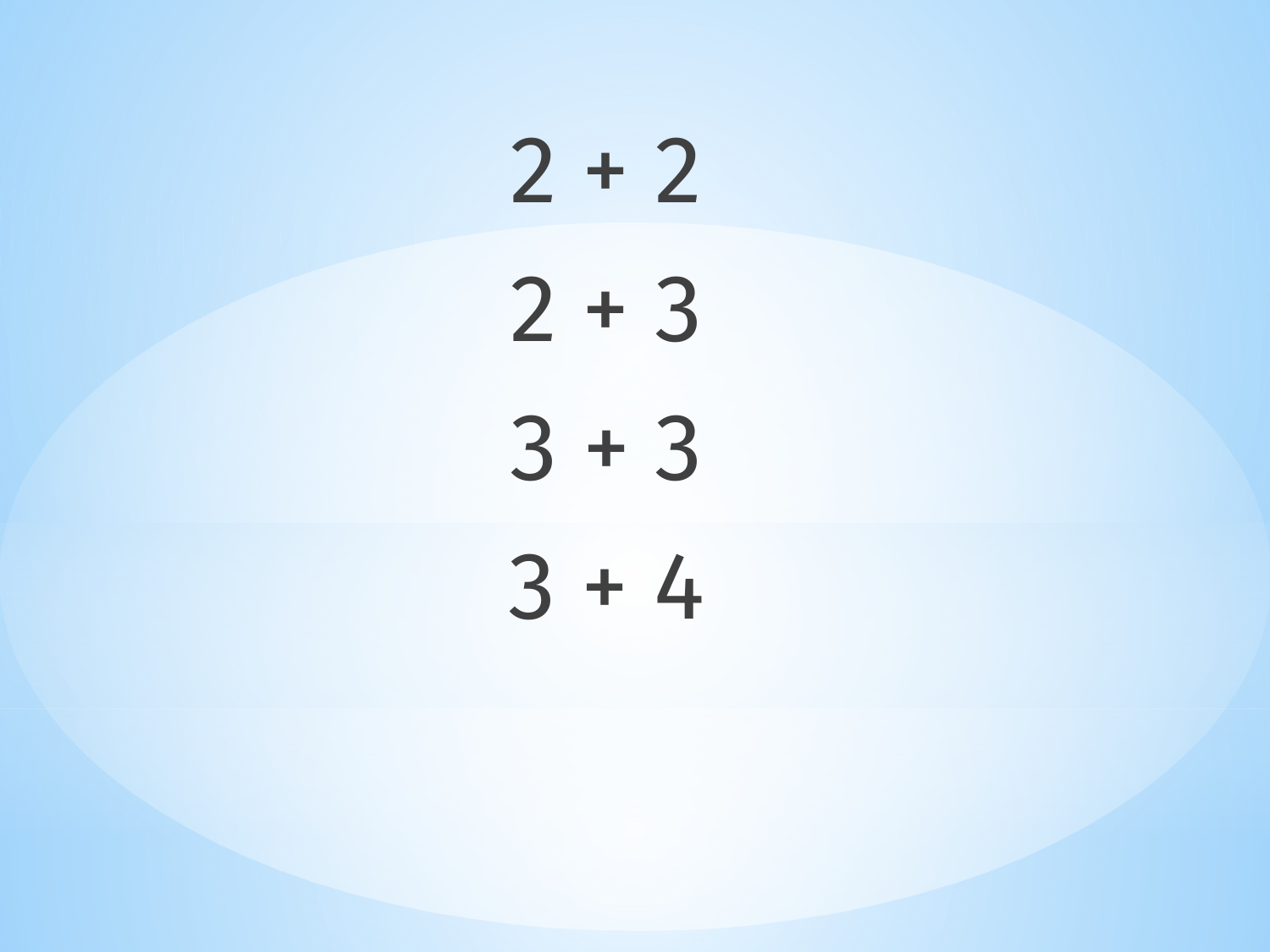

2 + 2
2 + 3
3 + 3
3 + 4